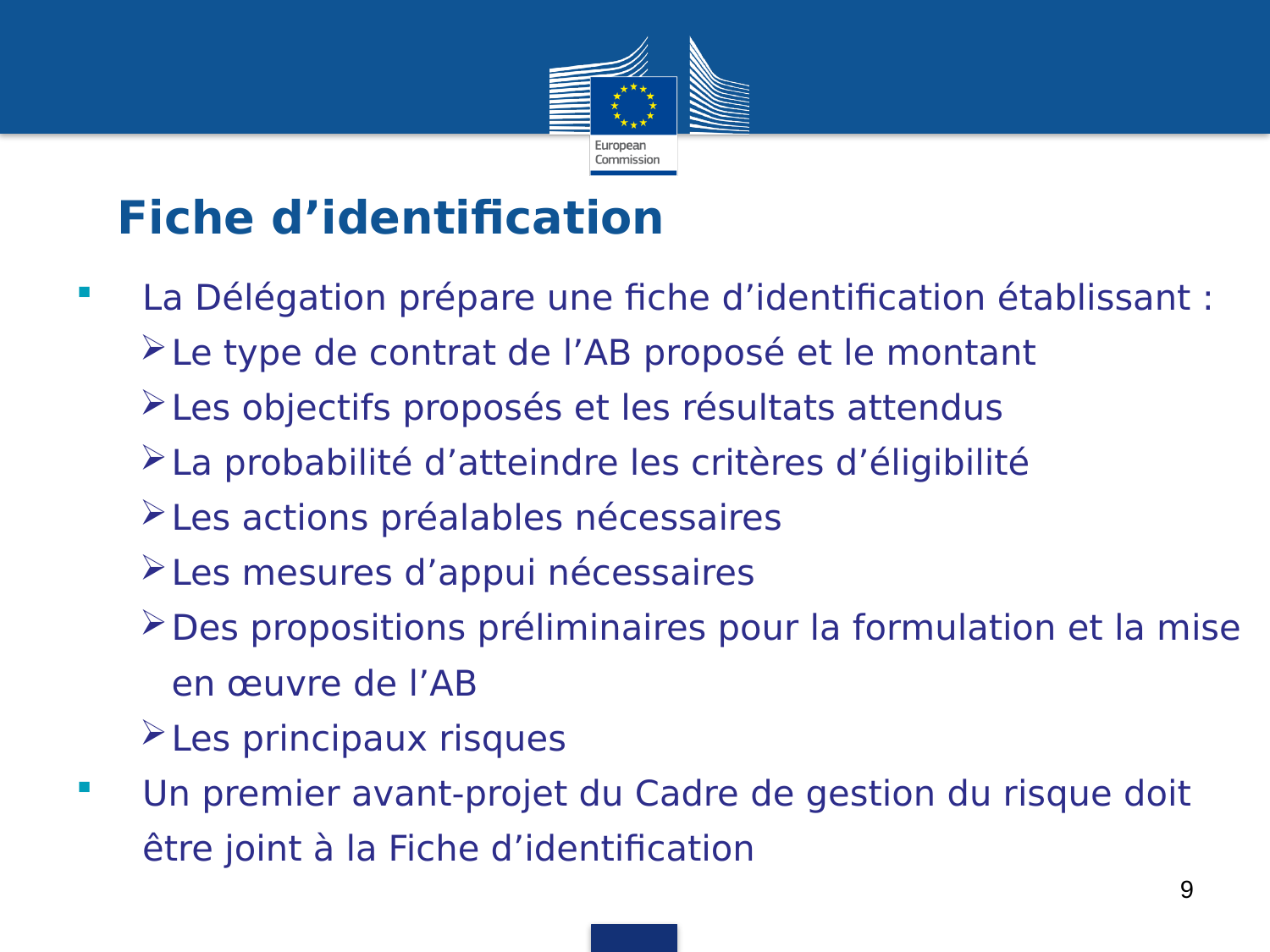

# Fiche d’identification
La Délégation prépare une fiche d’identification établissant :
Le type de contrat de l’AB proposé et le montant
Les objectifs proposés et les résultats attendus
La probabilité d’atteindre les critères d’éligibilité
Les actions préalables nécessaires
Les mesures d’appui nécessaires
Des propositions préliminaires pour la formulation et la mise en œuvre de l’AB
Les principaux risques
Un premier avant-projet du Cadre de gestion du risque doit être joint à la Fiche d’identification
9